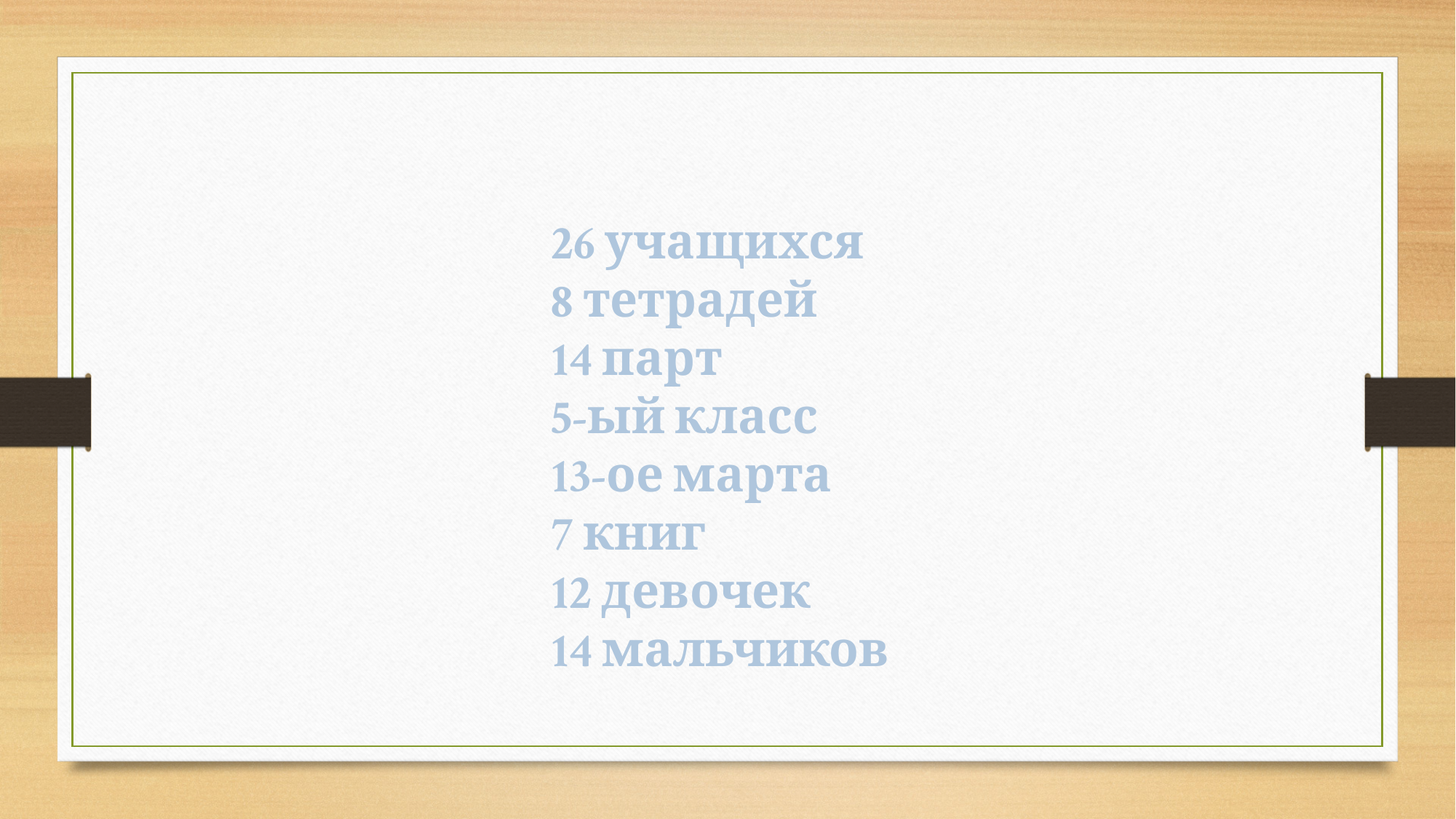

26 учащихся
8 тетрадей
14 парт
5-ый класс
13-ое марта
7 книг
12 девочек
14 мальчиков